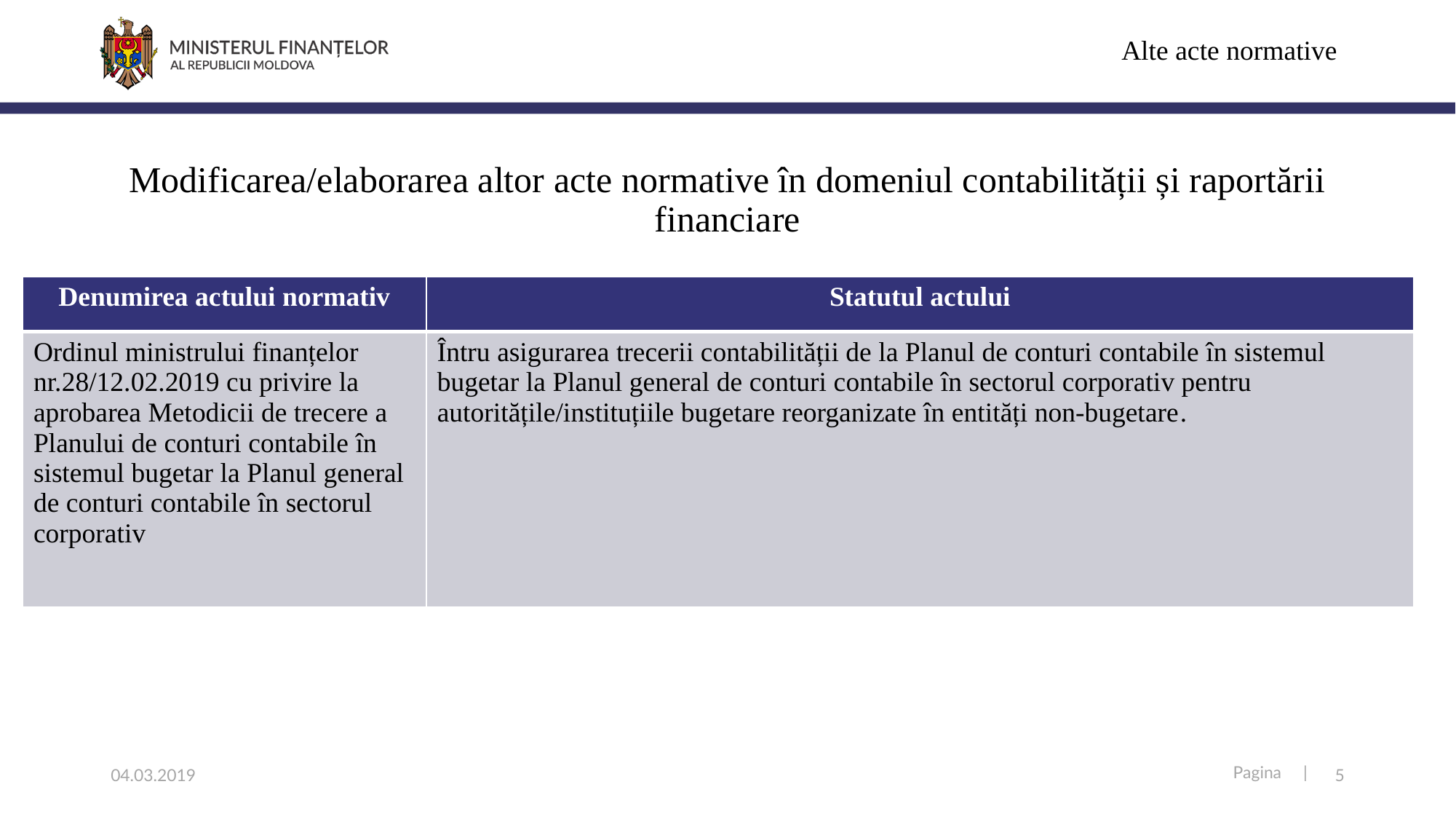

Alte acte normative

# Modificarea/elaborarea altor acte normative în domeniul contabilității și raportării financiare
| Denumirea actului normativ | Statutul actului |
| --- | --- |
| Ordinul ministrului finanțelor nr.28/12.02.2019 cu privire la aprobarea Metodicii de trecere a Planului de conturi contabile în sistemul bugetar la Planul general de conturi contabile în sectorul corporativ | Întru asigurarea trecerii contabilității de la Planul de conturi contabile în sistemul bugetar la Planul general de conturi contabile în sectorul corporativ pentru autoritățile/instituțiile bugetare reorganizate în entități non-bugetare. |

04.03.2019
5